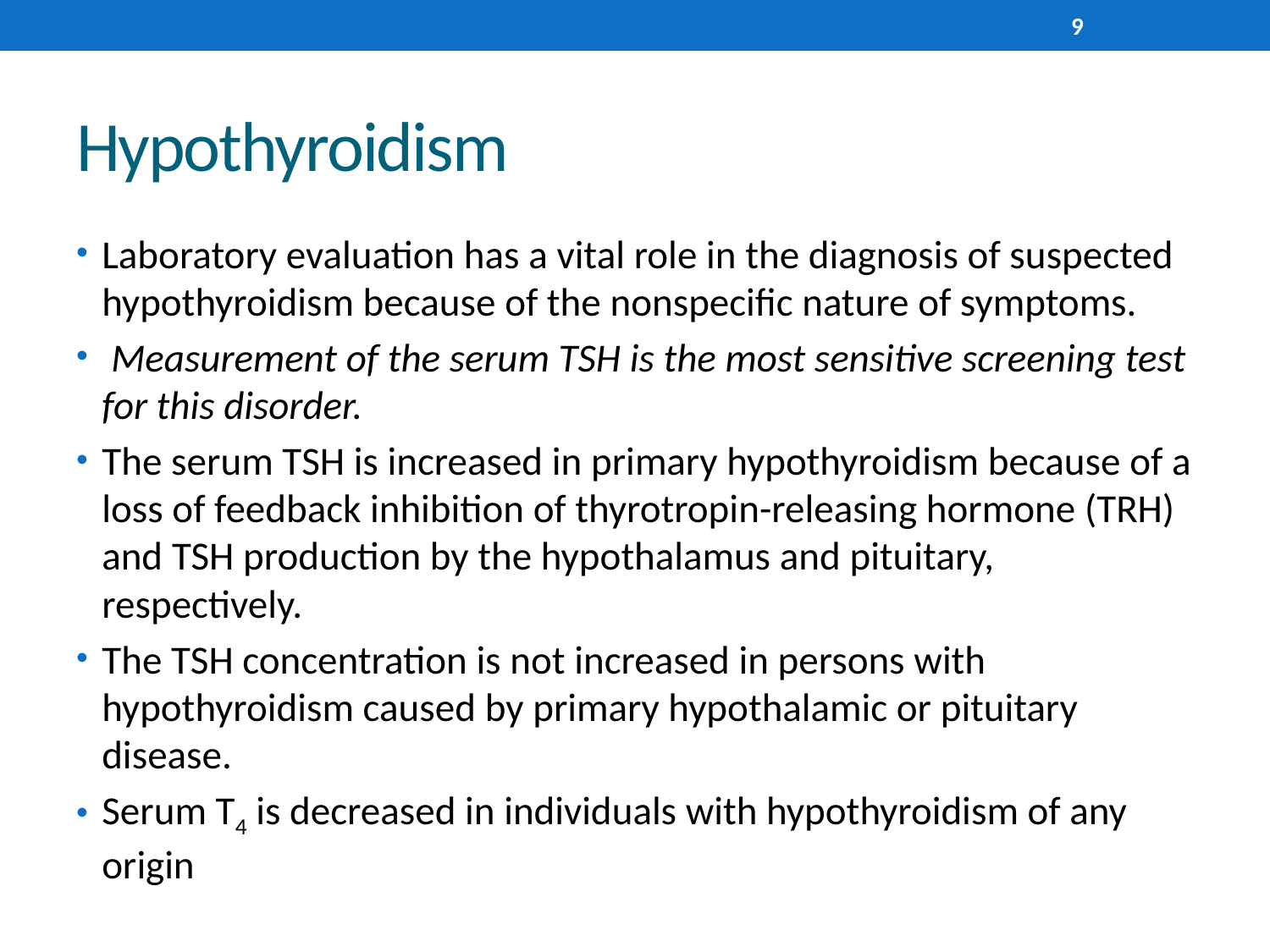

9
# Hypothyroidism
Laboratory evaluation has a vital role in the diagnosis of suspected hypothyroidism because of the nonspecific nature of symptoms.
 Measurement of the serum TSH is the most sensitive screening test for this disorder.
The serum TSH is increased in primary hypothyroidism because of a loss of feedback inhibition of thyrotropin-releasing hormone (TRH) and TSH production by the hypothalamus and pituitary, respectively.
The TSH concentration is not increased in persons with hypothyroidism caused by primary hypothalamic or pituitary disease.
Serum T4 is decreased in individuals with hypothyroidism of any origin